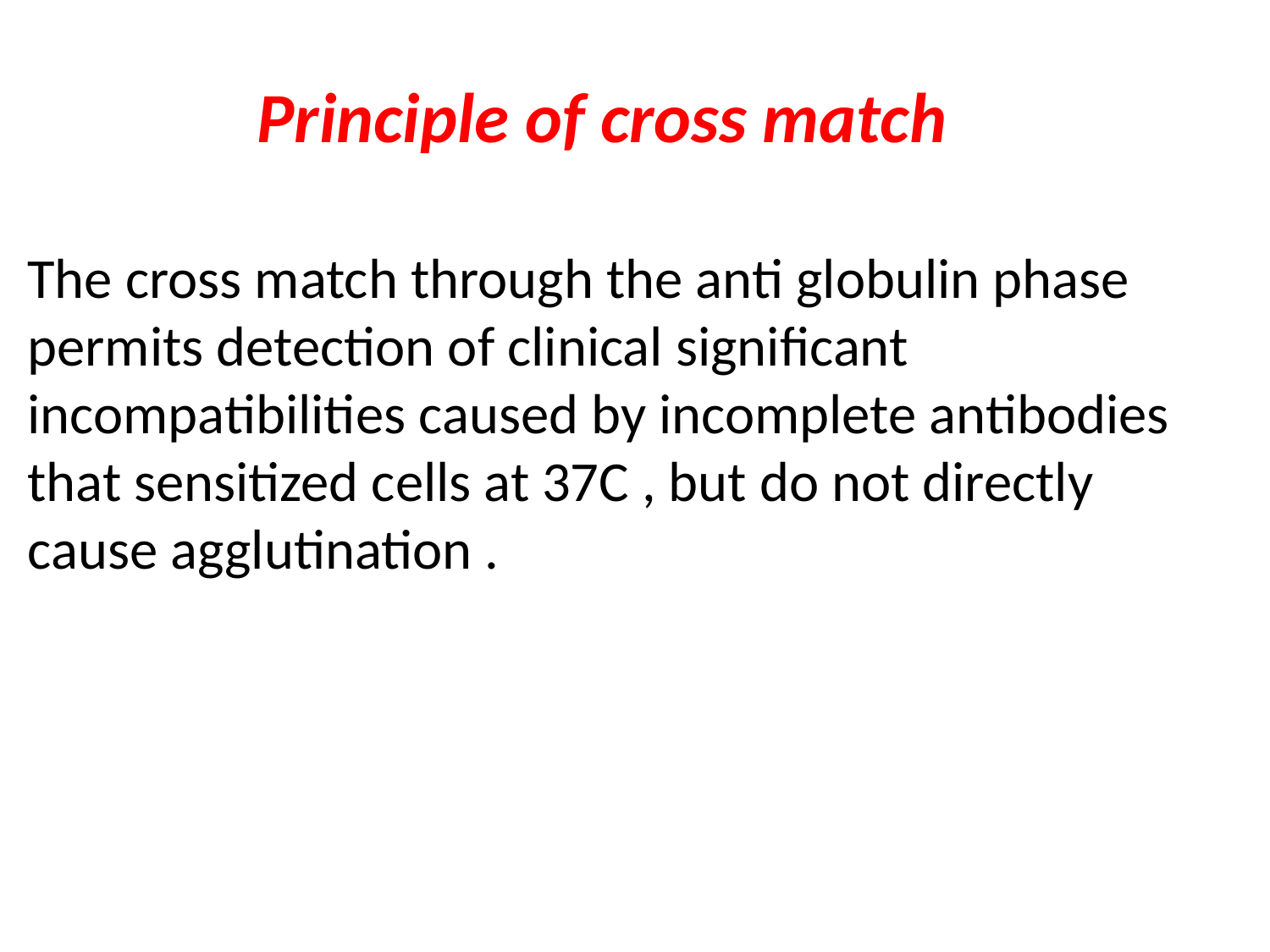

Principle of cross match

The cross match through the anti globulin phase permits detection of clinical significant incompatibilities caused by incomplete antibodies that sensitized cells at 37C , but do not directly cause agglutination .